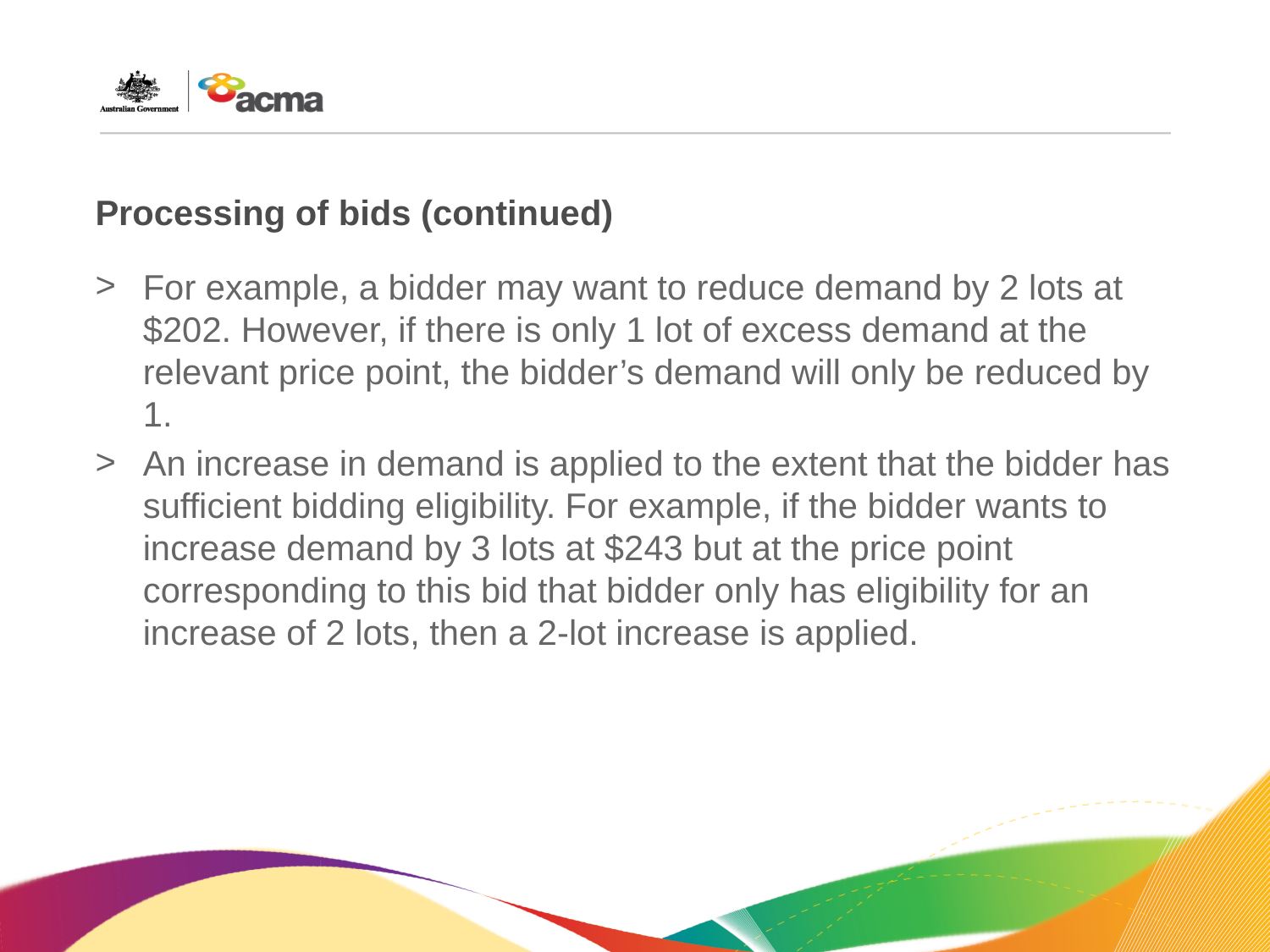

# Processing of bids (continued)
For example, a bidder may want to reduce demand by 2 lots at $202. However, if there is only 1 lot of excess demand at the relevant price point, the bidder’s demand will only be reduced by 1.
An increase in demand is applied to the extent that the bidder has sufficient bidding eligibility. For example, if the bidder wants to increase demand by 3 lots at $243 but at the price point corresponding to this bid that bidder only has eligibility for an increase of 2 lots, then a 2-lot increase is applied.